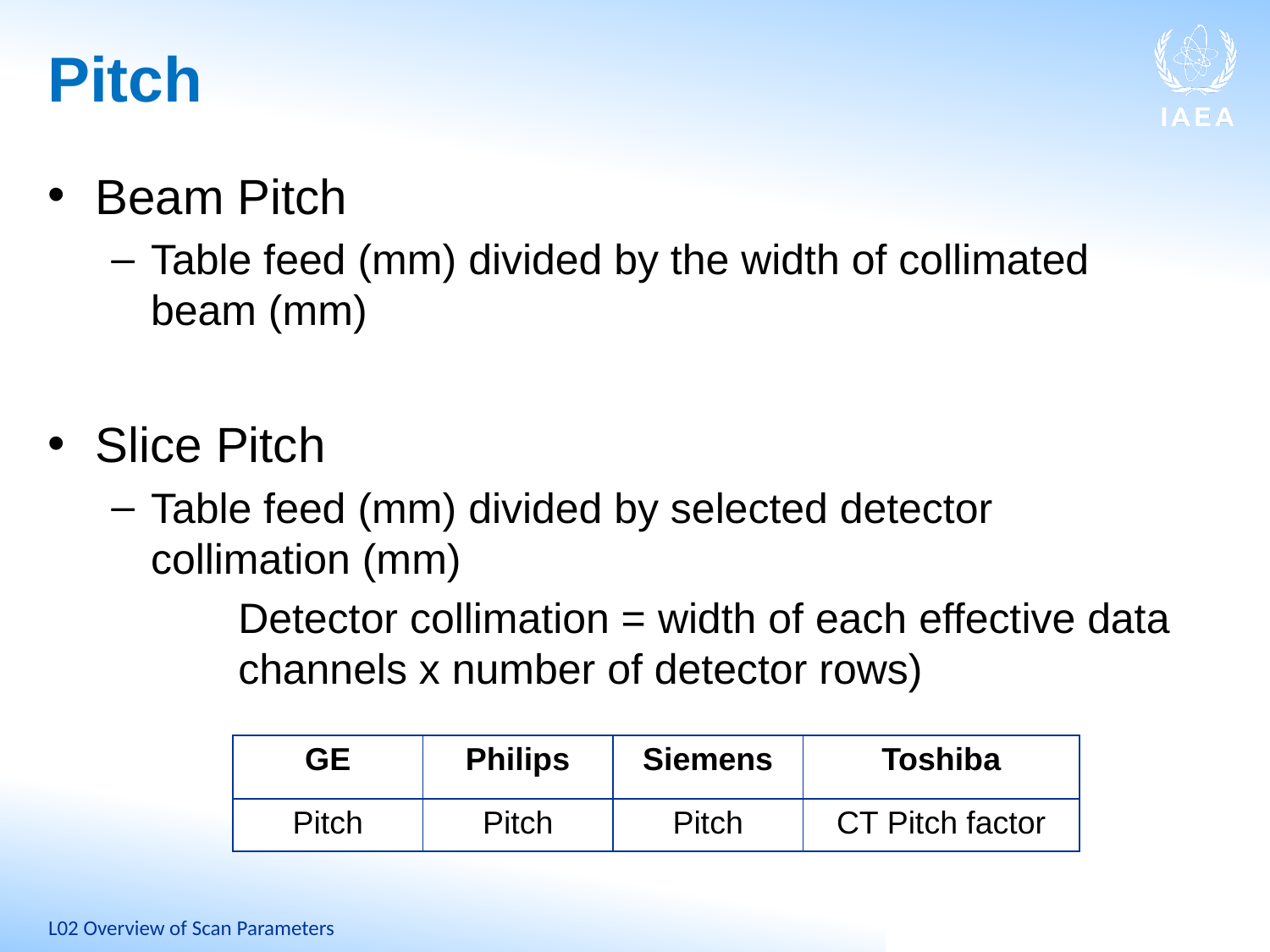

# Pitch
Beam Pitch
Table feed (mm) divided by the width of collimated beam (mm)

Slice Pitch
Table feed (mm) divided by selected detector collimation (mm)
	Detector collimation = width of each effective data 	channels x number of detector rows)

| GE | Philips | Siemens | Toshiba |
| --- | --- | --- | --- |
| Pitch | Pitch | Pitch | CT Pitch factor |